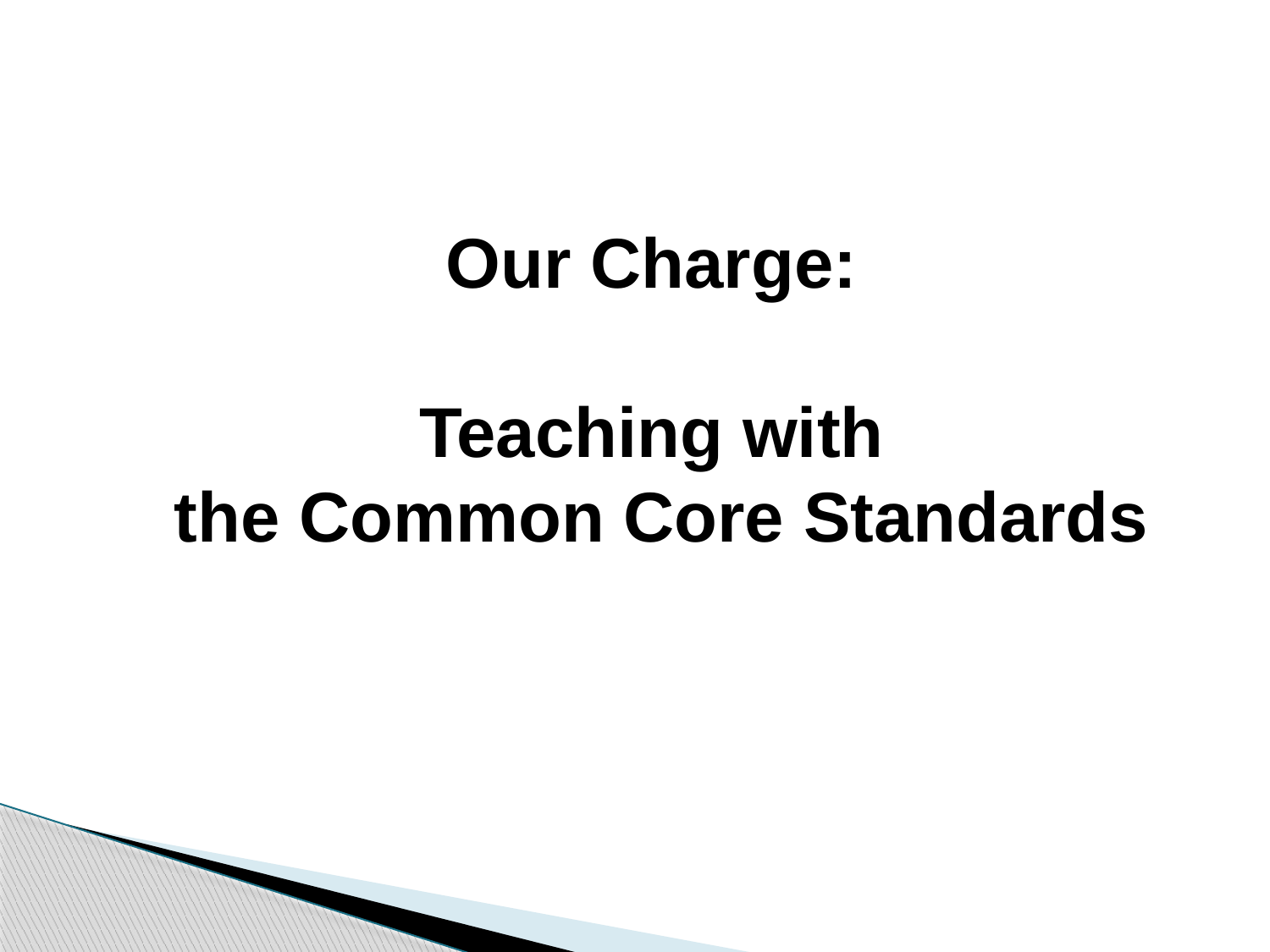

Our Charge:

Teaching with
the Common Core Standards